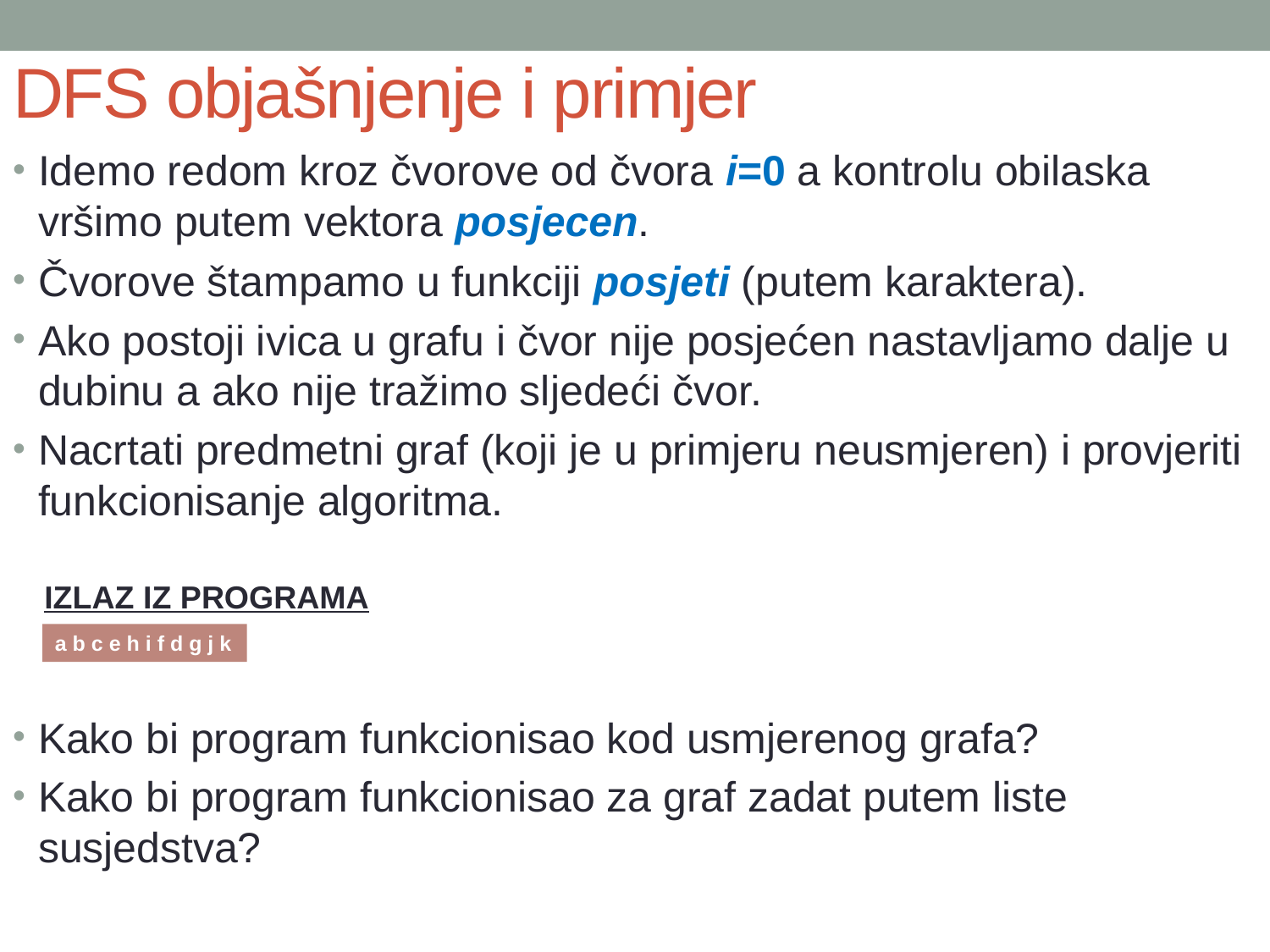

# DFS objašnjenje i primjer
Idemo redom kroz čvorove od čvora i=0 a kontrolu obilaska vršimo putem vektora posjecen.
Čvorove štampamo u funkciji posjeti (putem karaktera).
Ako postoji ivica u grafu i čvor nije posjećen nastavljamo dalje u dubinu a ako nije tražimo sljedeći čvor.
Nacrtati predmetni graf (koji je u primjeru neusmjeren) i provjeriti funkcionisanje algoritma.

Kako bi program funkcionisao kod usmjerenog grafa?
Kako bi program funkcionisao za graf zadat putem liste susjedstva?
IZLAZ IZ PROGRAMA
a b c e h i f d g j k